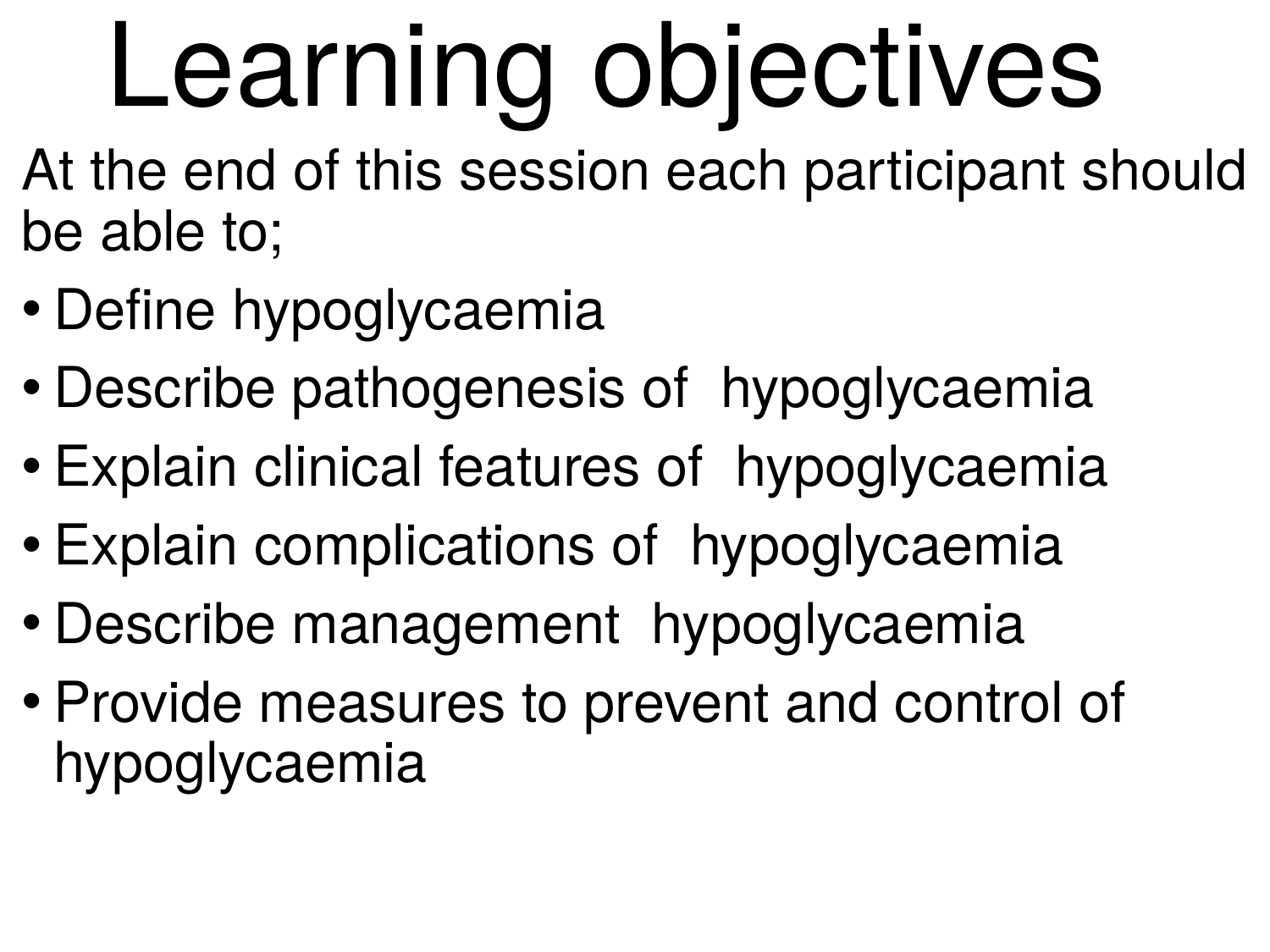

# Learning objectives
At the end of this session each participant should be able to;
Define hypoglycaemia
Describe pathogenesis of  hypoglycaemia
Explain clinical features of  hypoglycaemia
Explain complications of  hypoglycaemia
Describe management  hypoglycaemia
Provide measures to prevent and control of  hypoglycaemia